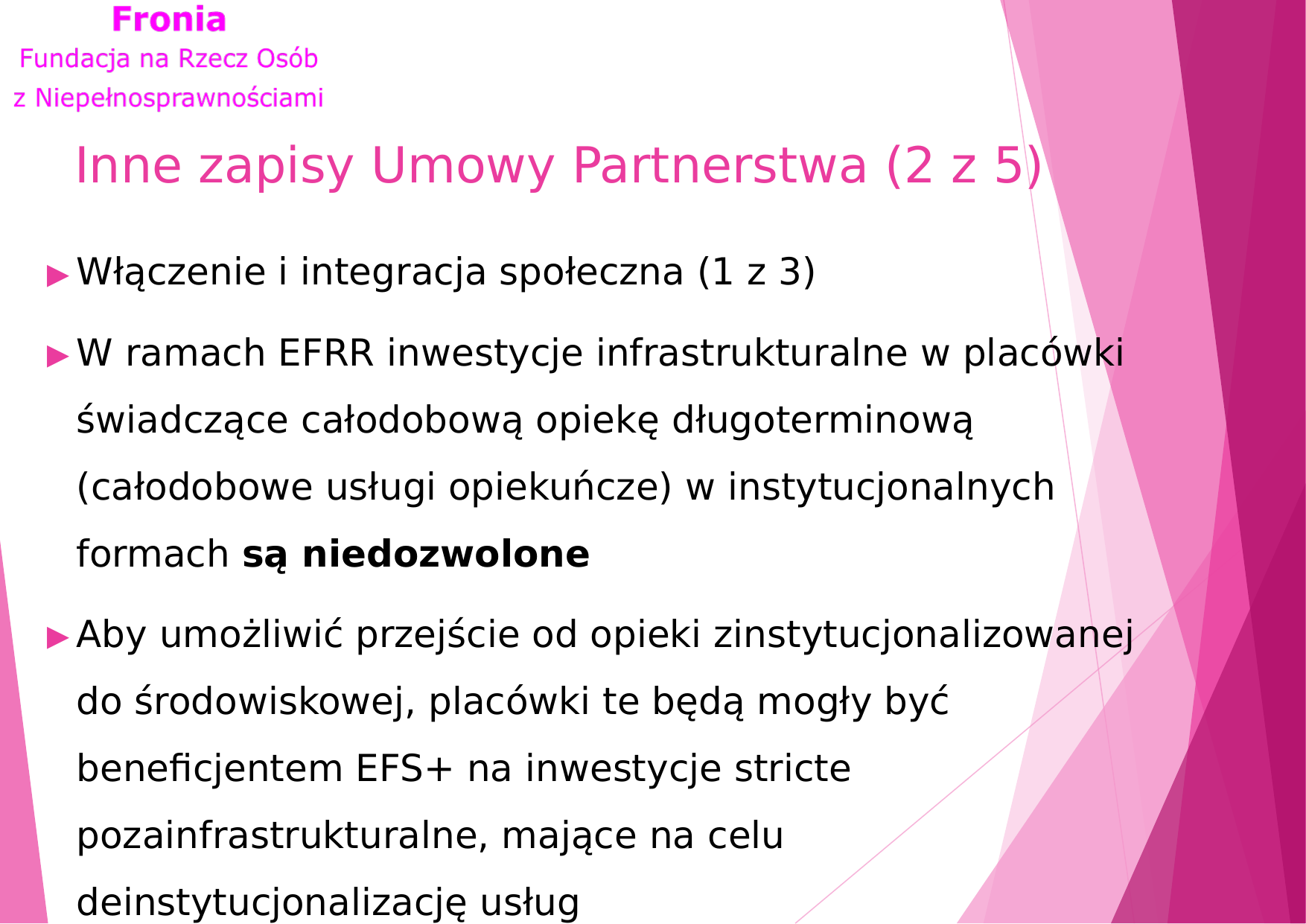

# Inne zapisy Umowy Partnerstwa (2 z 5)
Włączenie i integracja społeczna (1 z 3)
W ramach EFRR inwestycje infrastrukturalne w placówki świadczące całodobową opiekę długoterminową (całodobowe usługi opiekuńcze) w instytucjonalnych formach są niedozwolone
Aby umożliwić przejście od opieki zinstytucjonalizowanej do środowiskowej, placówki te będą mogły być beneficjentem EFS+ na inwestycje stricte pozainfrastrukturalne, mające na celu deinstytucjonalizację usług